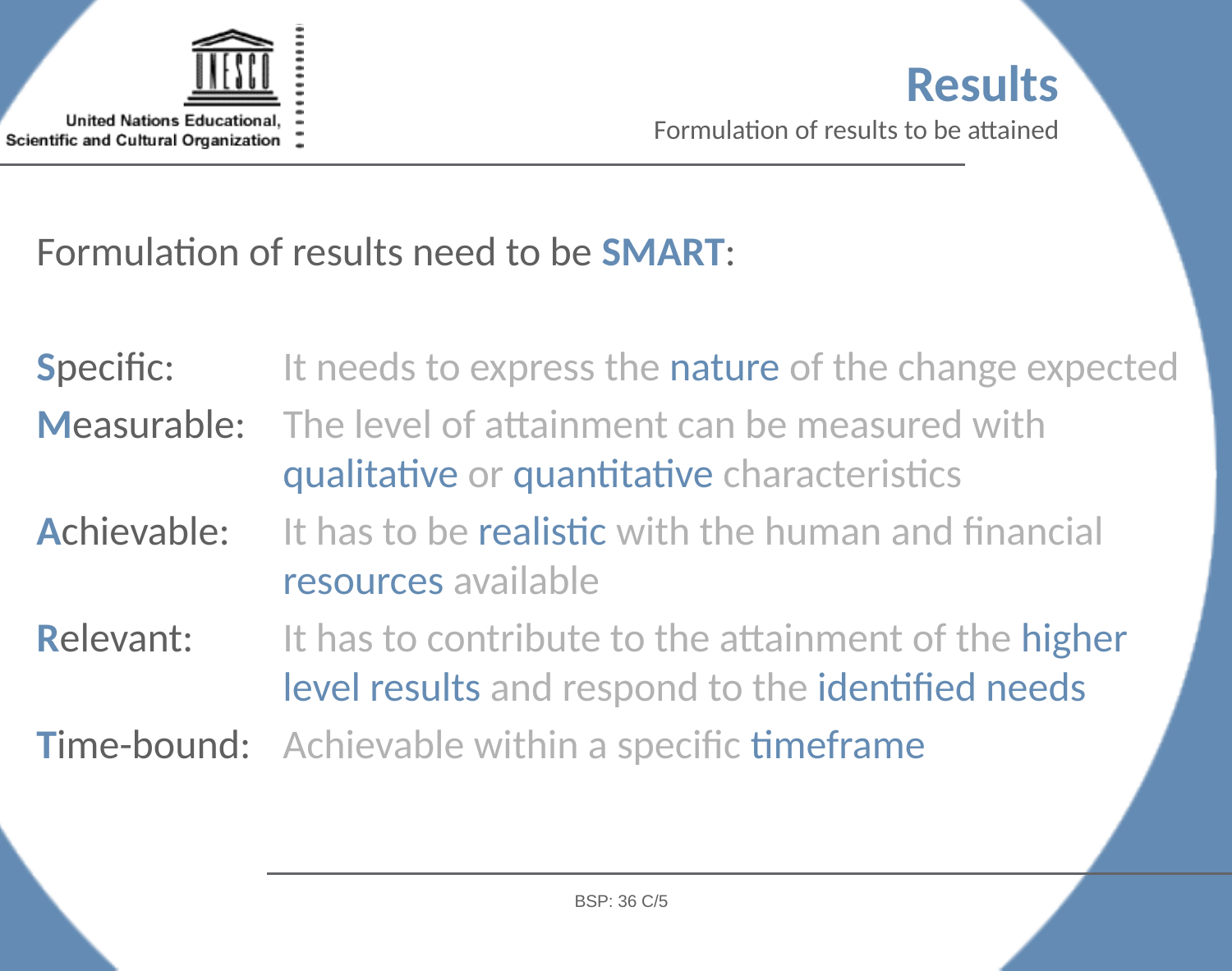

# Results Formulation of results to be attained
Formulation of results need to be SMART:

Specific: 	It needs to express the nature of the change expected
Measurable:    The level of attainment can be measured with 			qualitative or quantitative characteristics
Achievable: 	It has to be realistic with the human and financial 			resources available
Relevant: 	It has to contribute to the attainment of the higher  		level results and respond to the identified needs
Time-bound: 	Achievable within a specific timeframe
BSP: 36 C/5